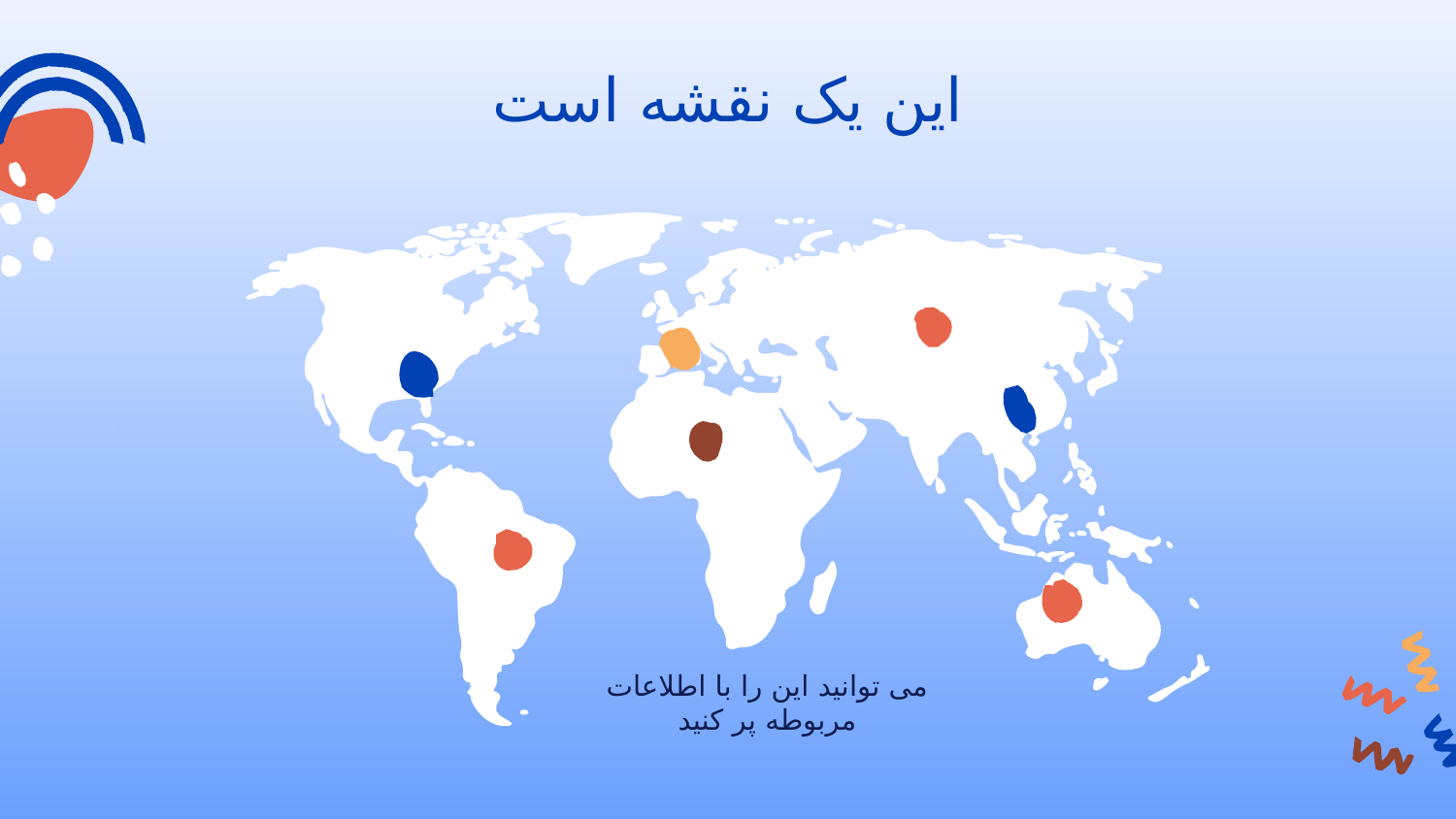

# این یک نقشه است

می توانید این را با اطلاعات مربوطه پر کنید